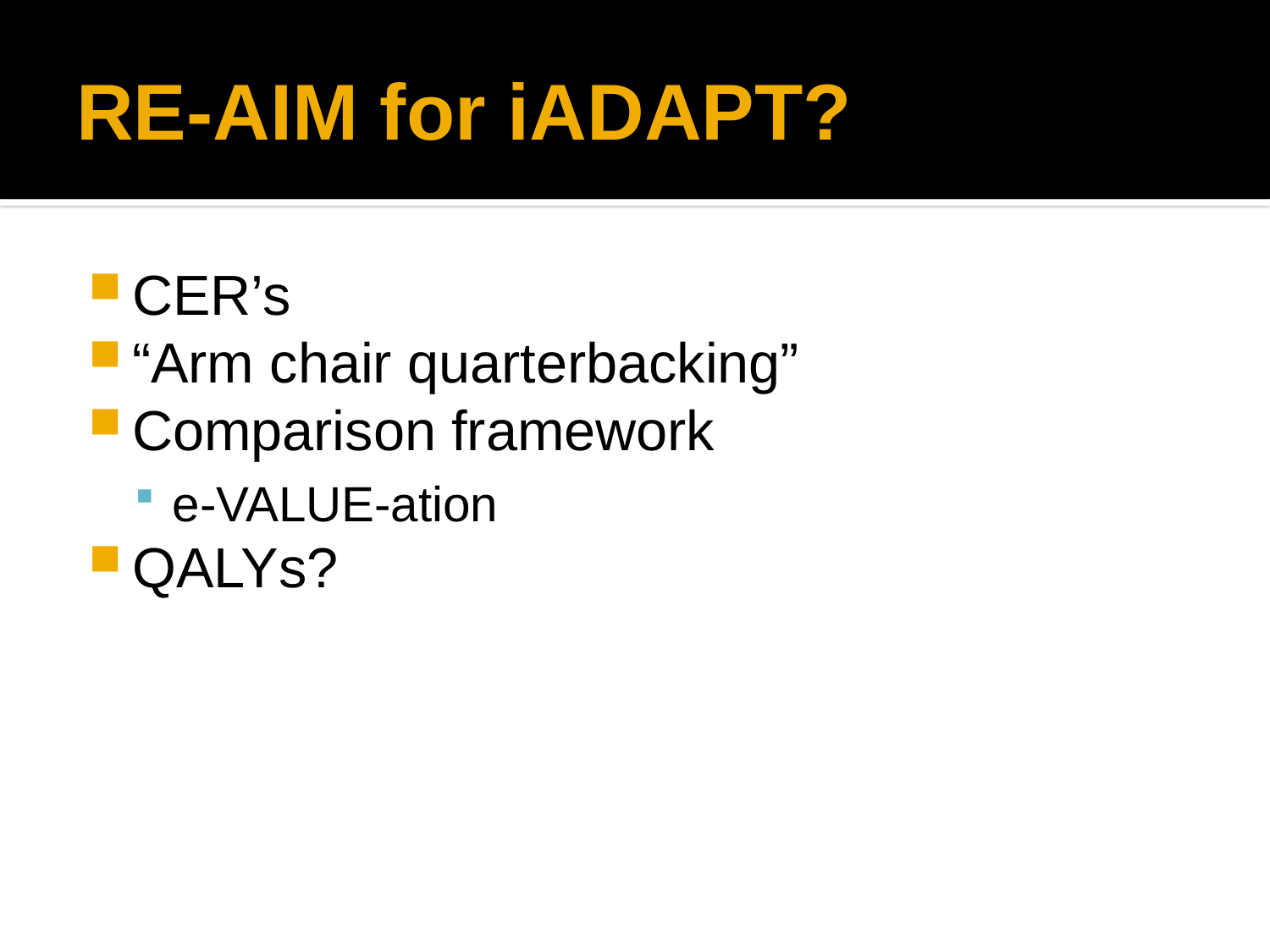

# RE-AIM for iADAPT?
CER’s
“Arm chair quarterbacking”
Comparison framework
e-VALUE-ation
QALYs?